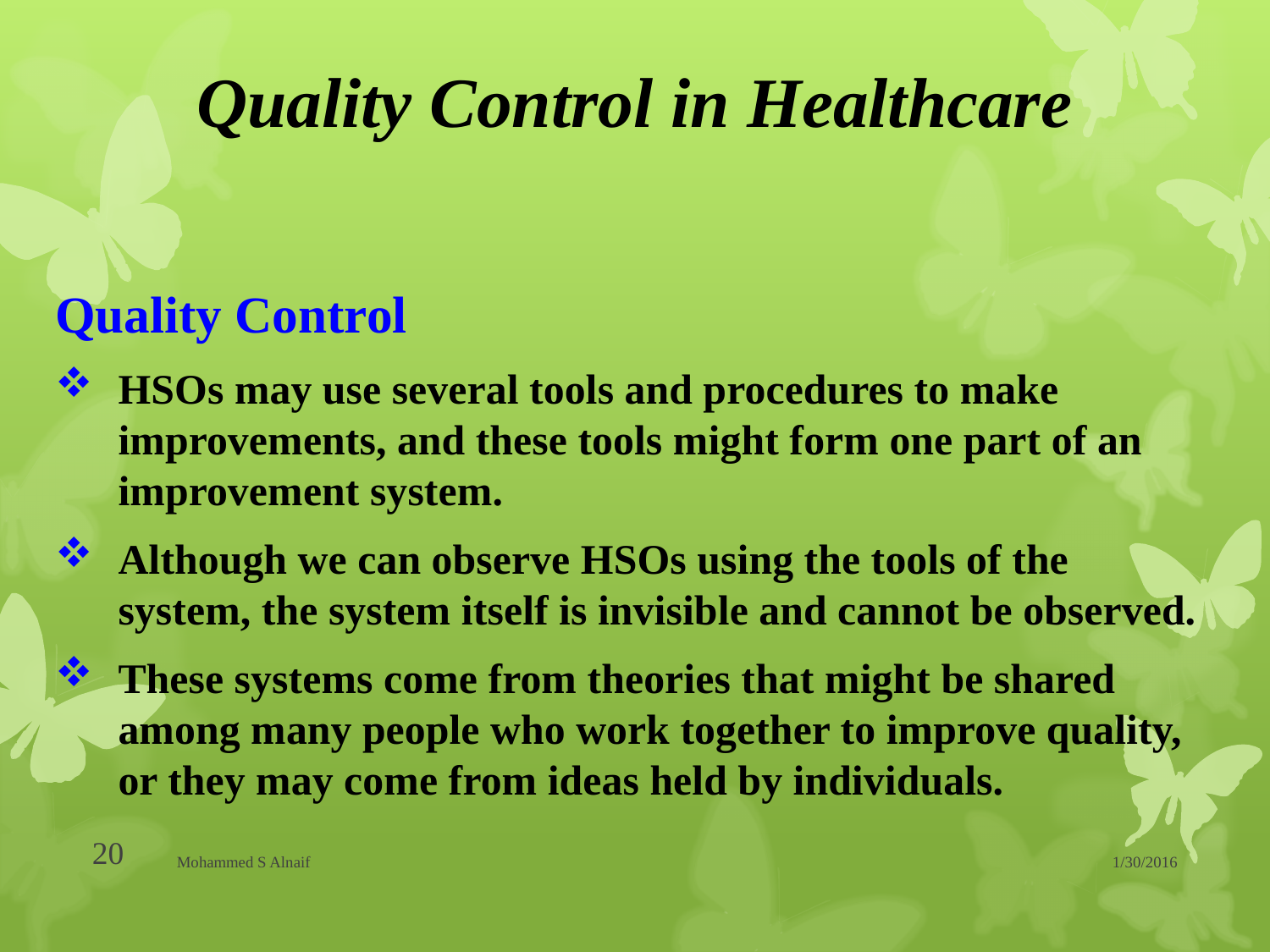

# Quality Control in Healthcare
Quality Control
HSOs may use several tools and procedures to make improvements, and these tools might form one part of an improvement system.
Although we can observe HSOs using the tools of the system, the system itself is invisible and cannot be observed.
These systems come from theories that might be shared among many people who work together to improve quality, or they may come from ideas held by individuals.
20
Mohammed S Alnaif
1/30/2016